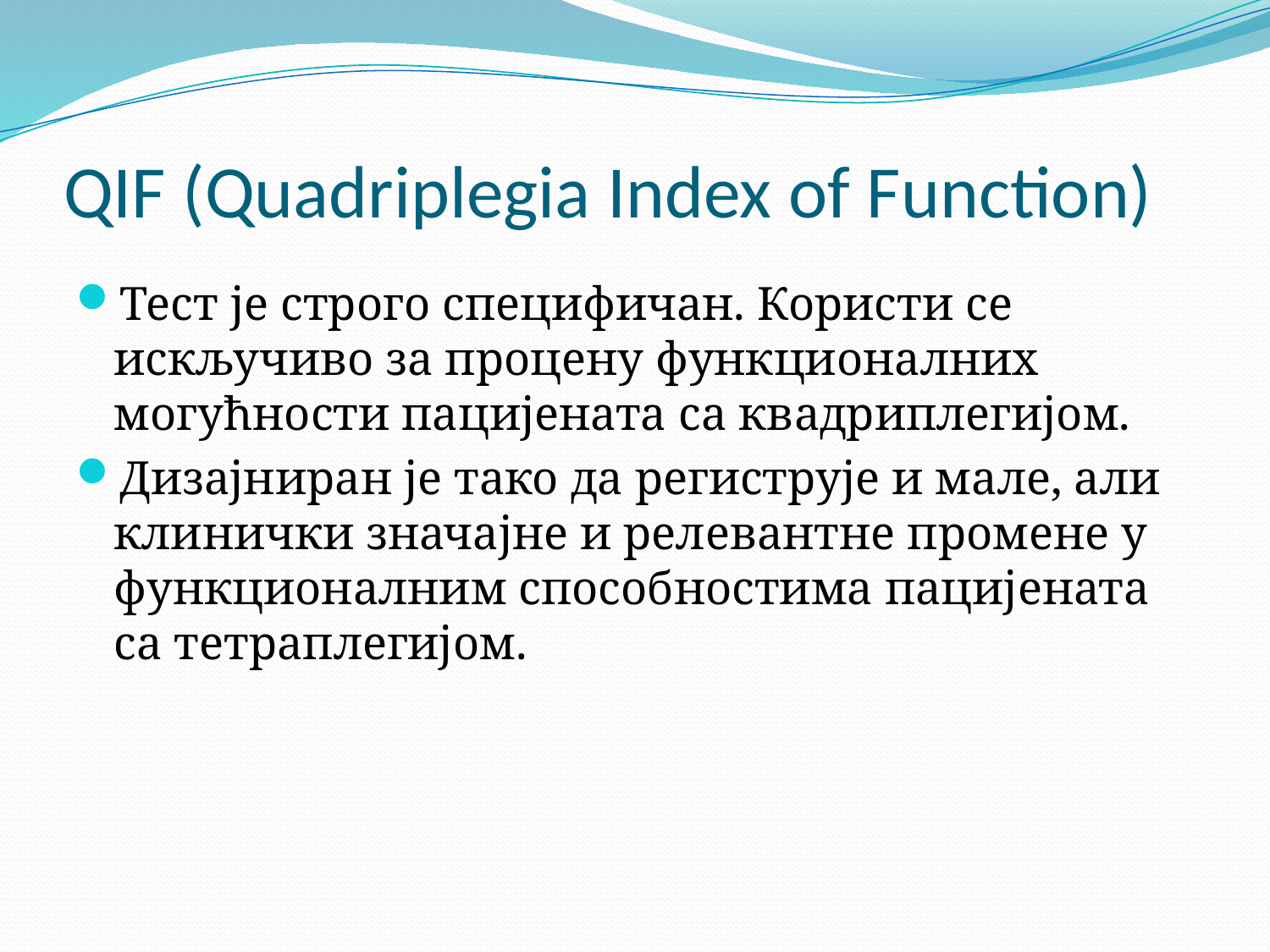

# QIF (Quadriplegia Index of Function)
Тест је строго специфичан. Користи се искључиво за процену функционалних могућности пацијената са квадриплегијом.
Дизајниран је тако да региструје и мале, али клинички значајне и релевантне промене у функционалним способностима пацијената са тетраплегијом.